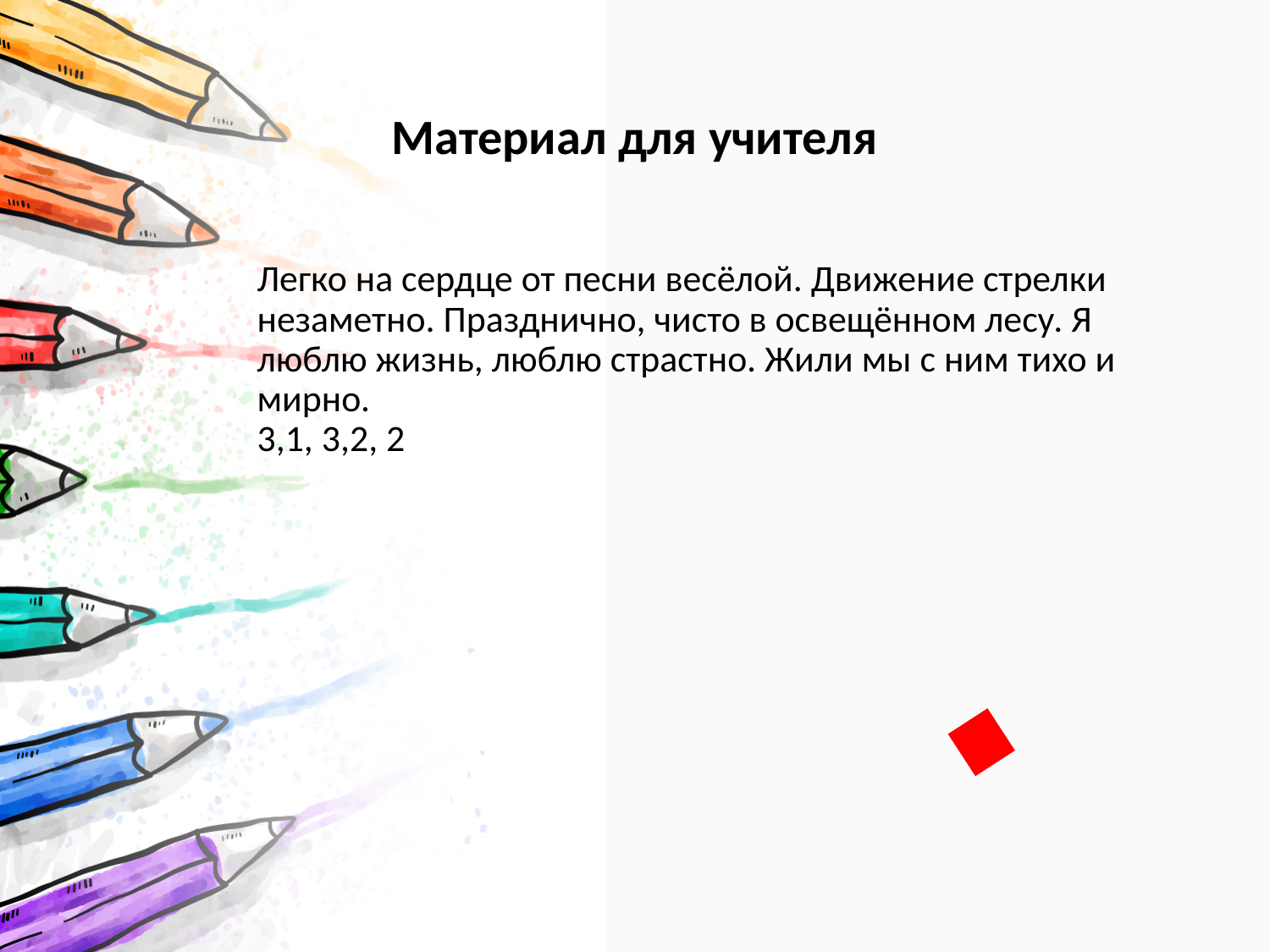

Материал для учителя
Легко на сердце от песни весёлой. Движение стрелки незаметно. Празднично, чисто в освещённом лесу. Я люблю жизнь, люблю страстно. Жили мы с ним тихо и мирно.
3,1, 3,2, 2